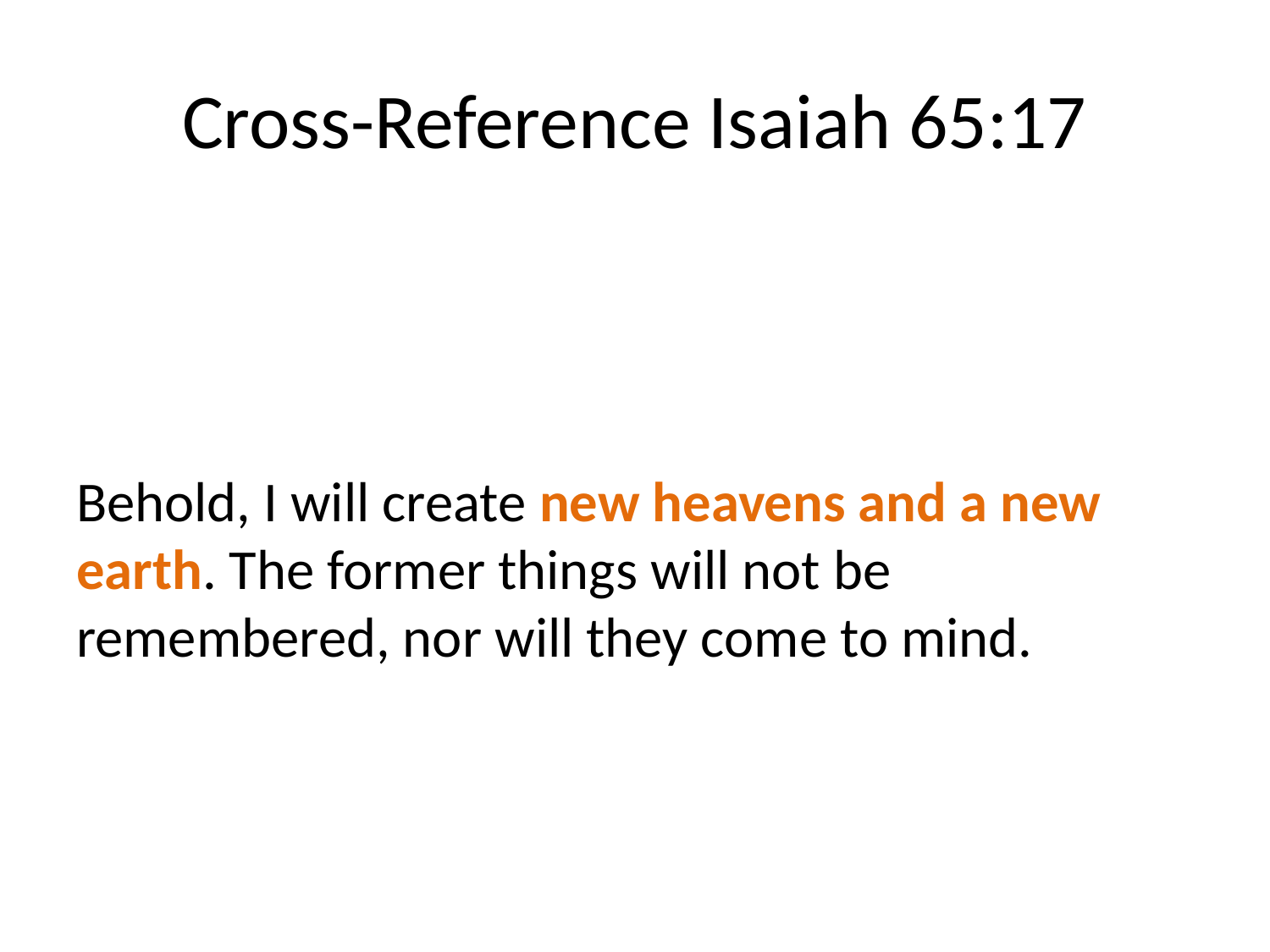

# Cross-Reference Isaiah 65:17

Behold, I will create new heavens and a new earth. The former things will not be remembered, nor will they come to mind.